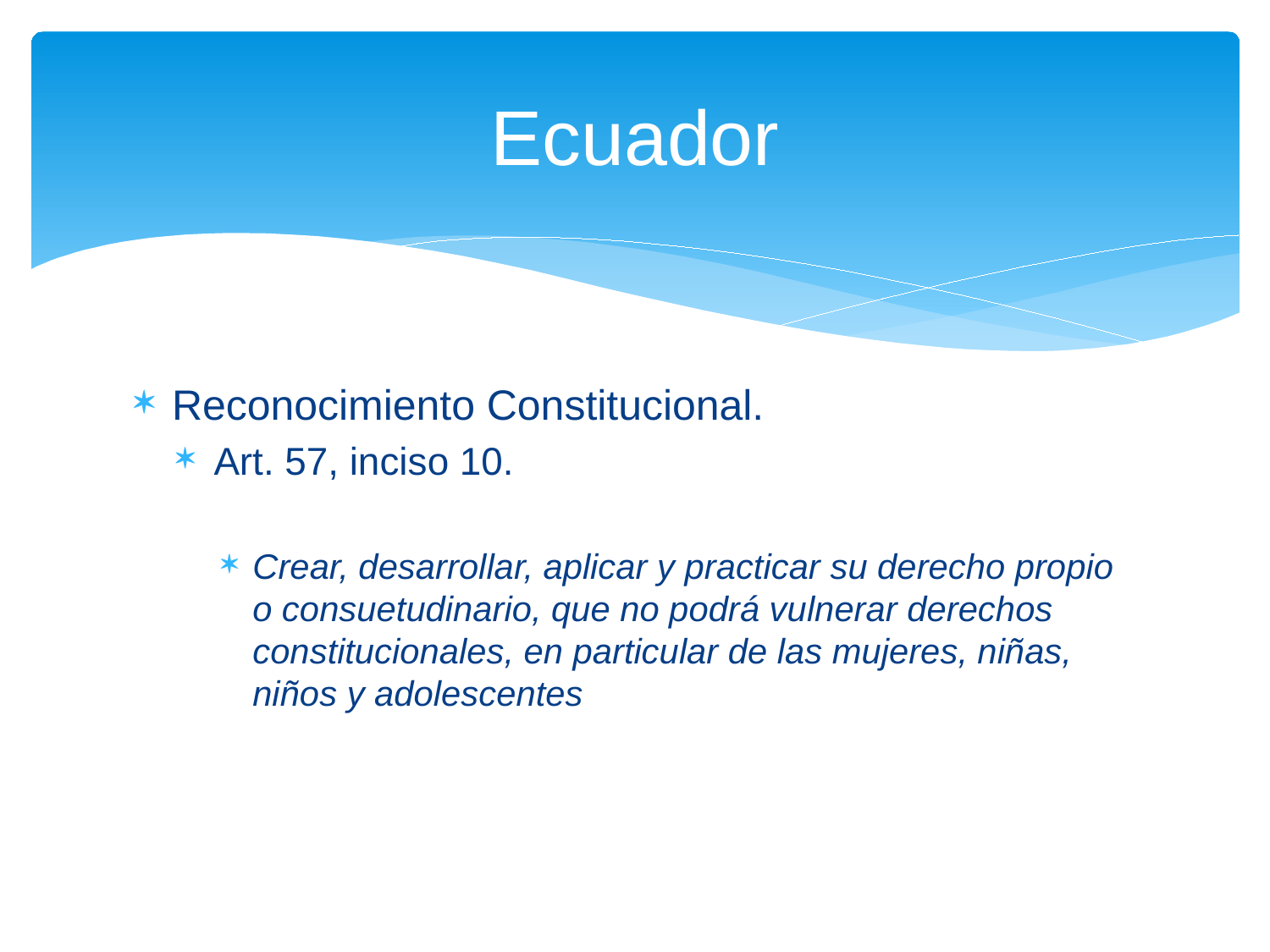

# Ecuador
Reconocimiento Constitucional.
Art. 57, inciso 10.

Crear, desarrollar, aplicar y practicar su derecho propio o consuetudinario, que no podrá vulnerar derechos constitucionales, en particular de las mujeres, niñas, niños y adolescentes